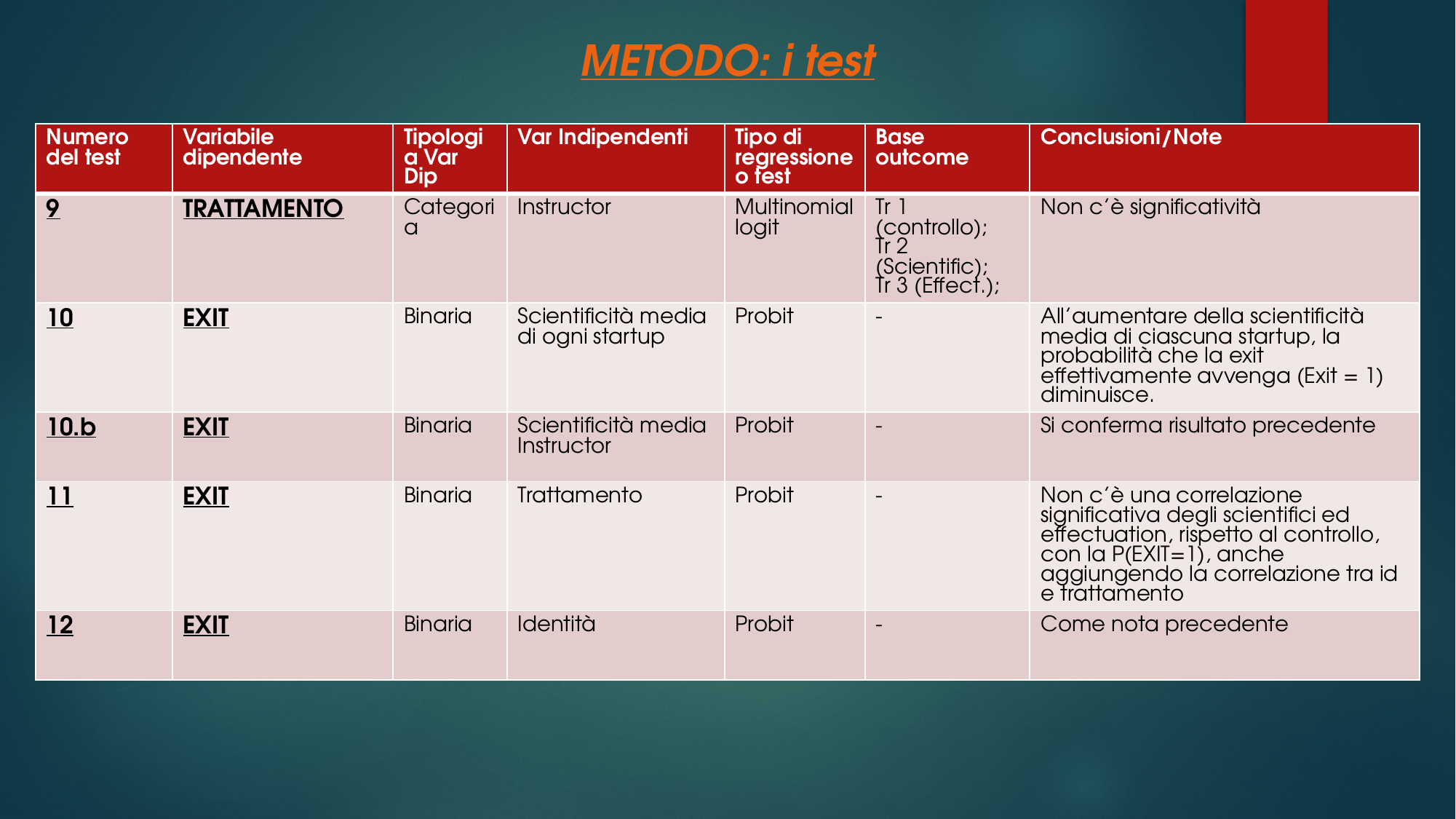

METODO: i test
| Numero del test | Variabile dipendente | Tipologia Var Dip | Var Indipendenti | Tipo di regressione o test | Base outcome | Conclusioni/Note |
| --- | --- | --- | --- | --- | --- | --- |
| 9 | TRATTAMENTO | Categoria | Instructor | Multinomial logit | Tr 1 (controllo); Tr 2 (Scientific); Tr 3 (Effect.); | Non c’è significatività |
| 10 | EXIT | Binaria | Scientificità media di ogni startup | Probit | - | All’aumentare della scientificità media di ciascuna startup, la probabilità che la exit effettivamente avvenga (Exit = 1) diminuisce. |
| 10.b | EXIT | Binaria | Scientificità media Instructor | Probit | - | Si conferma risultato precedente |
| 11 | EXIT | Binaria | Trattamento | Probit | - | Non c’è una correlazione significativa degli scientifici ed effectuation, rispetto al controllo, con la P(EXIT=1), anche aggiungendo la correlazione tra id e trattamento |
| 12 | EXIT | Binaria | Identità | Probit | - | Come nota precedente |